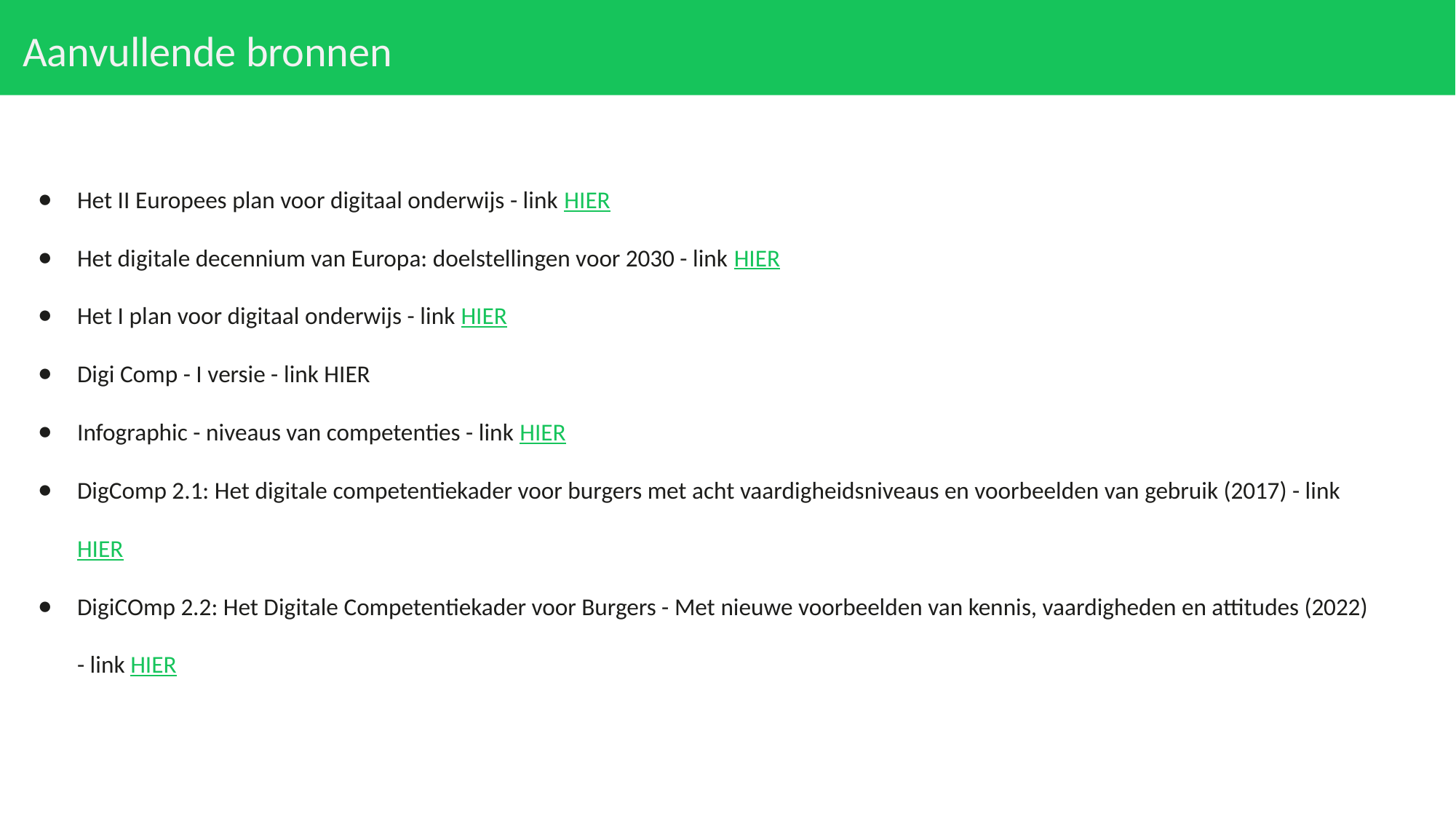

# Aanvullende bronnen
Het II Europees plan voor digitaal onderwijs - link HIER
Het digitale decennium van Europa: doelstellingen voor 2030 - link HIER
Het I plan voor digitaal onderwijs - link HIER
Digi Comp - I versie - link HIER
Infographic - niveaus van competenties - link HIER
DigComp 2.1: Het digitale competentiekader voor burgers met acht vaardigheidsniveaus en voorbeelden van gebruik (2017) - link HIER
DigiCOmp 2.2: Het Digitale Competentiekader voor Burgers - Met nieuwe voorbeelden van kennis, vaardigheden en attitudes (2022) - link HIER